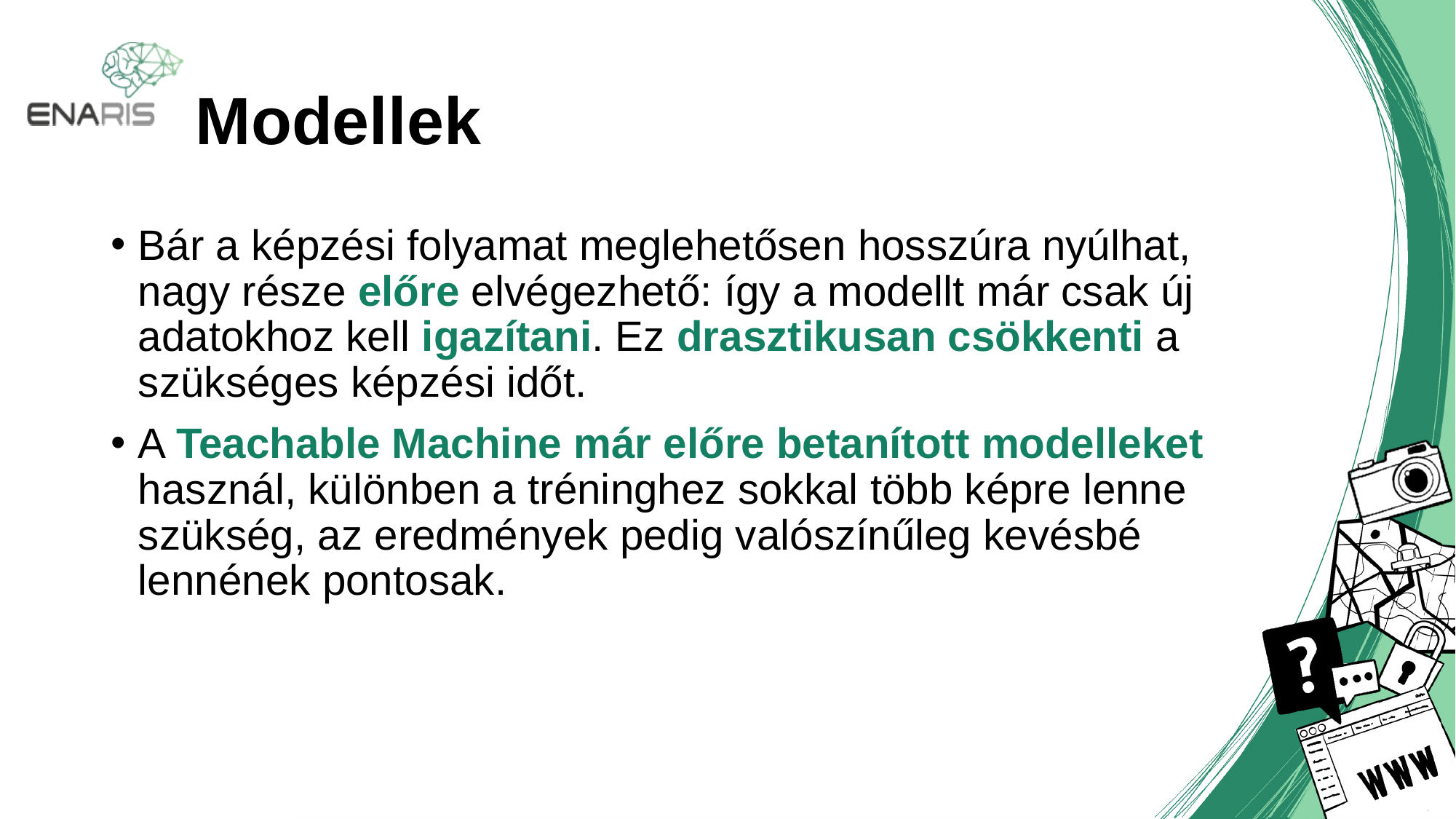

# Modellek
Bár a képzési folyamat meglehetősen hosszúra nyúlhat, nagy része előre elvégezhető: így a modellt már csak új adatokhoz kell igazítani. Ez drasztikusan csökkenti a szükséges képzési időt.
A Teachable Machine már előre betanított modelleket használ, különben a tréninghez sokkal több képre lenne szükség, az eredmények pedig valószínűleg kevésbé lennének pontosak.